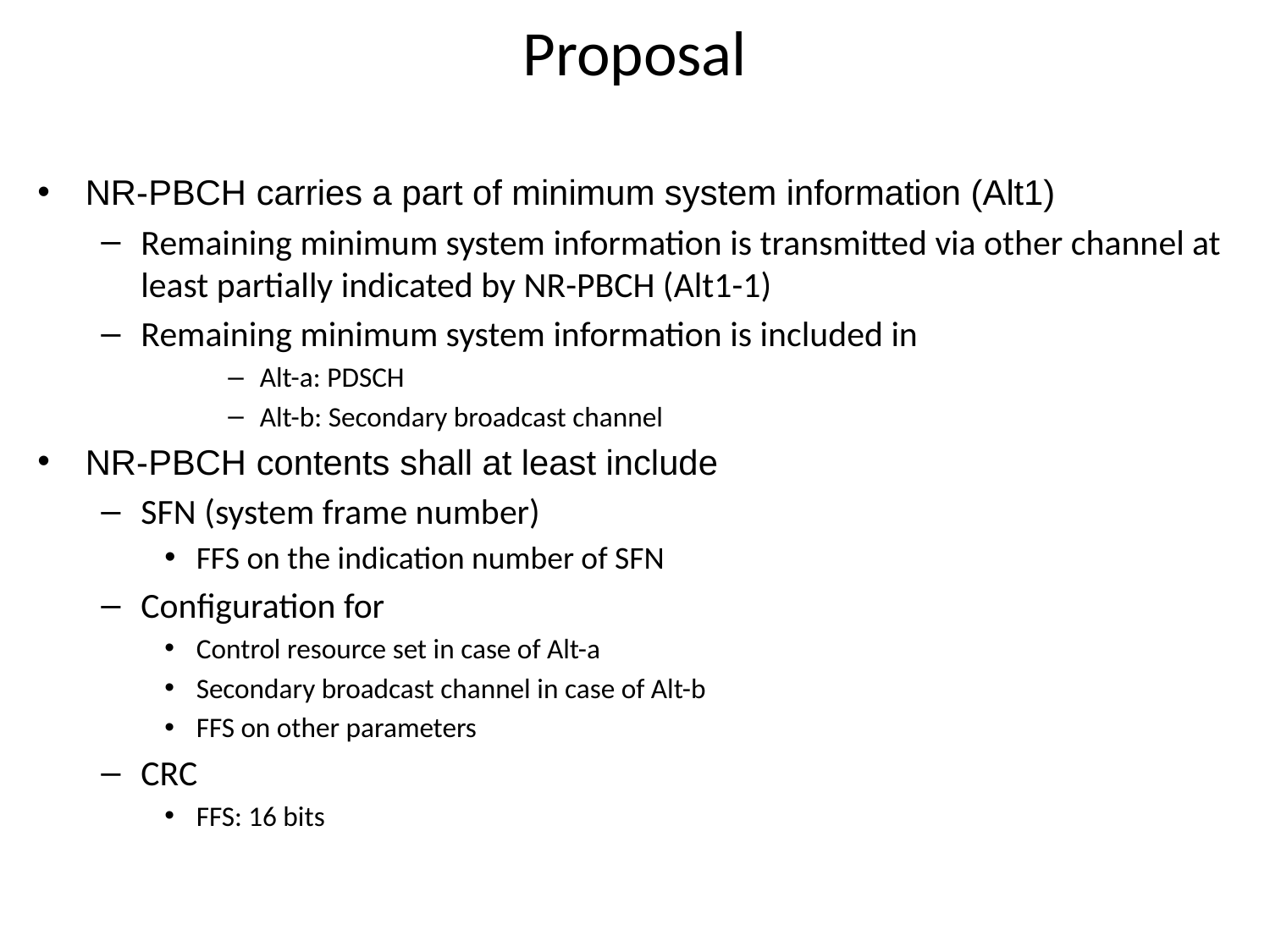

# Proposal

NR-PBCH carries a part of minimum system information (Alt1)
Remaining minimum system information is transmitted via other channel at least partially indicated by NR-PBCH (Alt1-1)
Remaining minimum system information is included in
Alt-a: PDSCH
Alt-b: Secondary broadcast channel
NR-PBCH contents shall at least include
SFN (system frame number)
FFS on the indication number of SFN
Configuration for
Control resource set in case of Alt-a
Secondary broadcast channel in case of Alt-b
FFS on other parameters
CRC
FFS: 16 bits